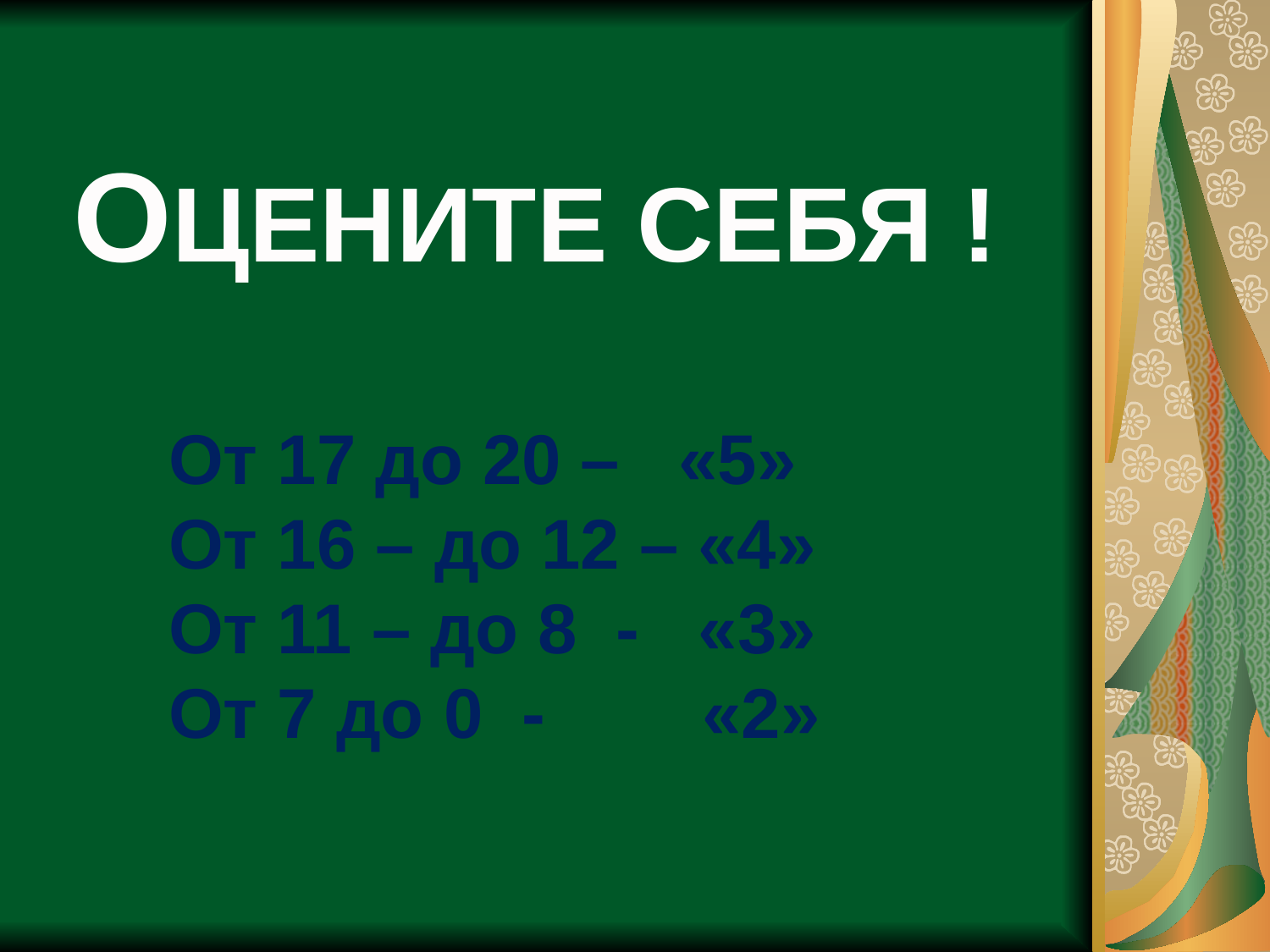

ОЦЕНИТЕ СЕБЯ !

От 17 до 20 –   «5»
От 16 – до 12 – «4»
От 11 – до 8  -   «3»
От 7 до 0  -        «2»